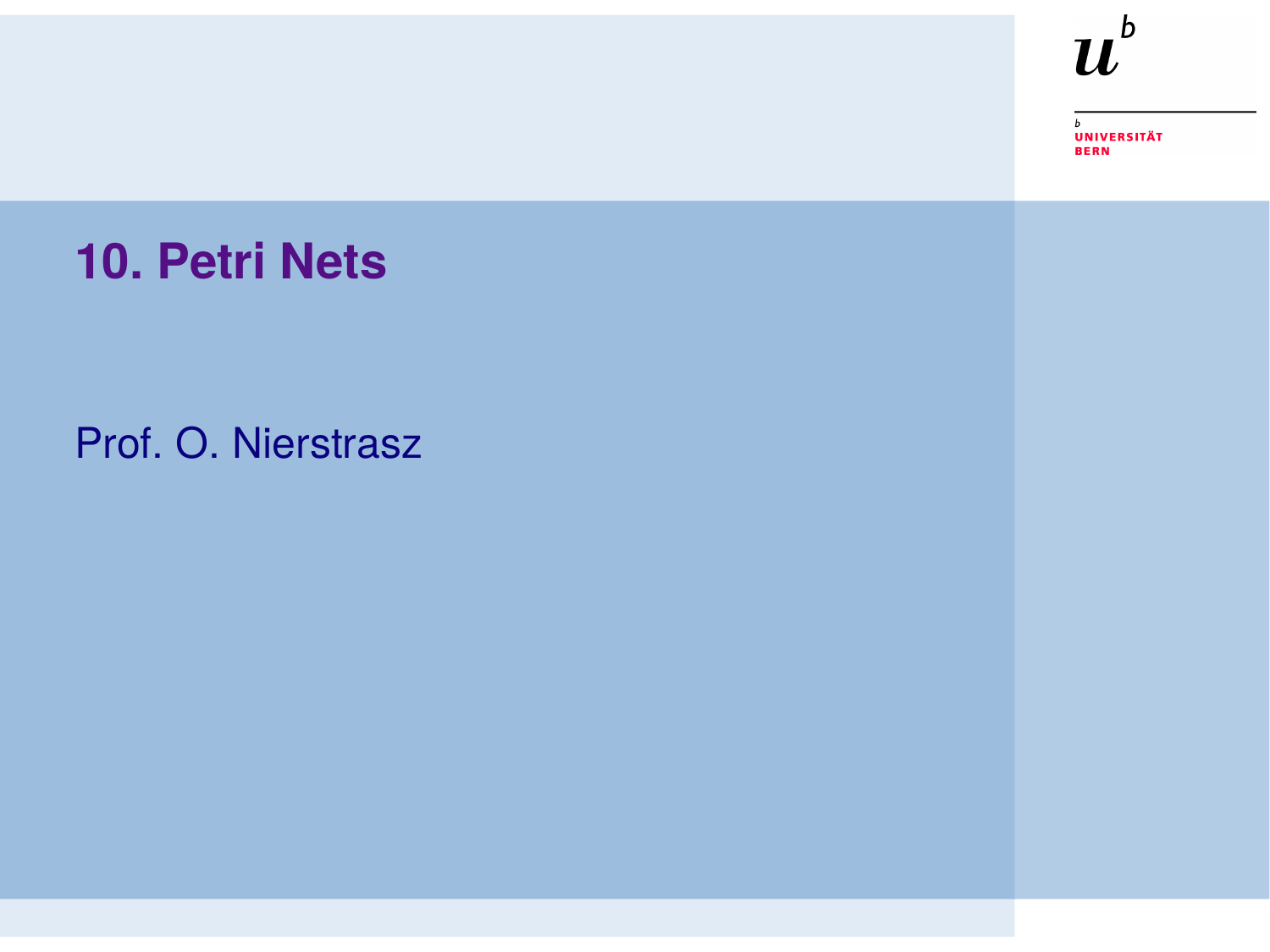

# 10. Petri Nets
Prof. O. Nierstrasz